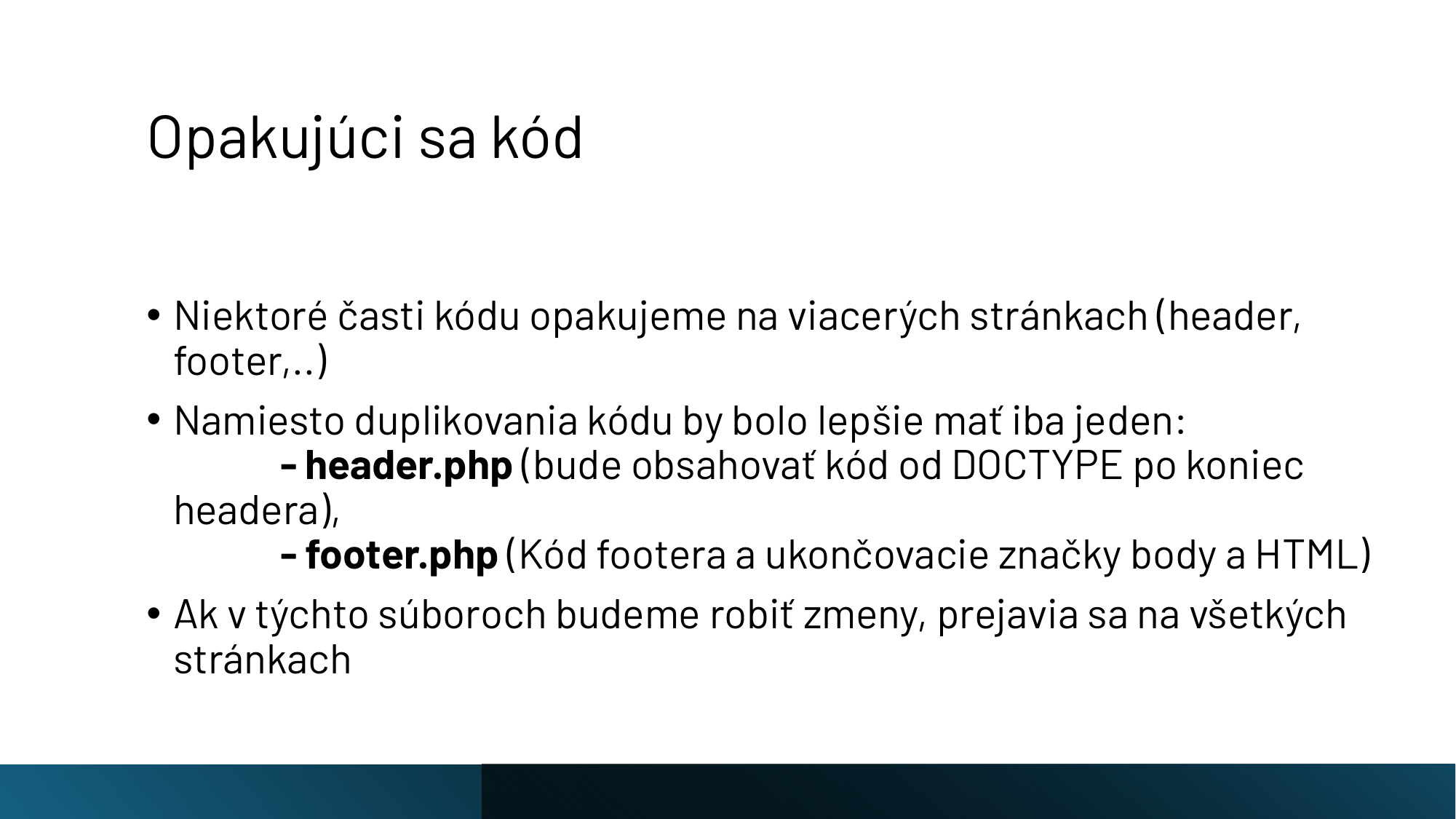

# Opakujúci sa kód
Niektoré časti kódu opakujeme na viacerých stránkach (header, footer,..)
Namiesto duplikovania kódu by bolo lepšie mať iba jeden:
	- header.php (bude obsahovať kód od DOCTYPE po koniec headera),
	- footer.php (Kód footera a ukončovacie značky body a HTML)
Ak v týchto súboroch budeme robiť zmeny, prejavia sa na všetkých stránkach